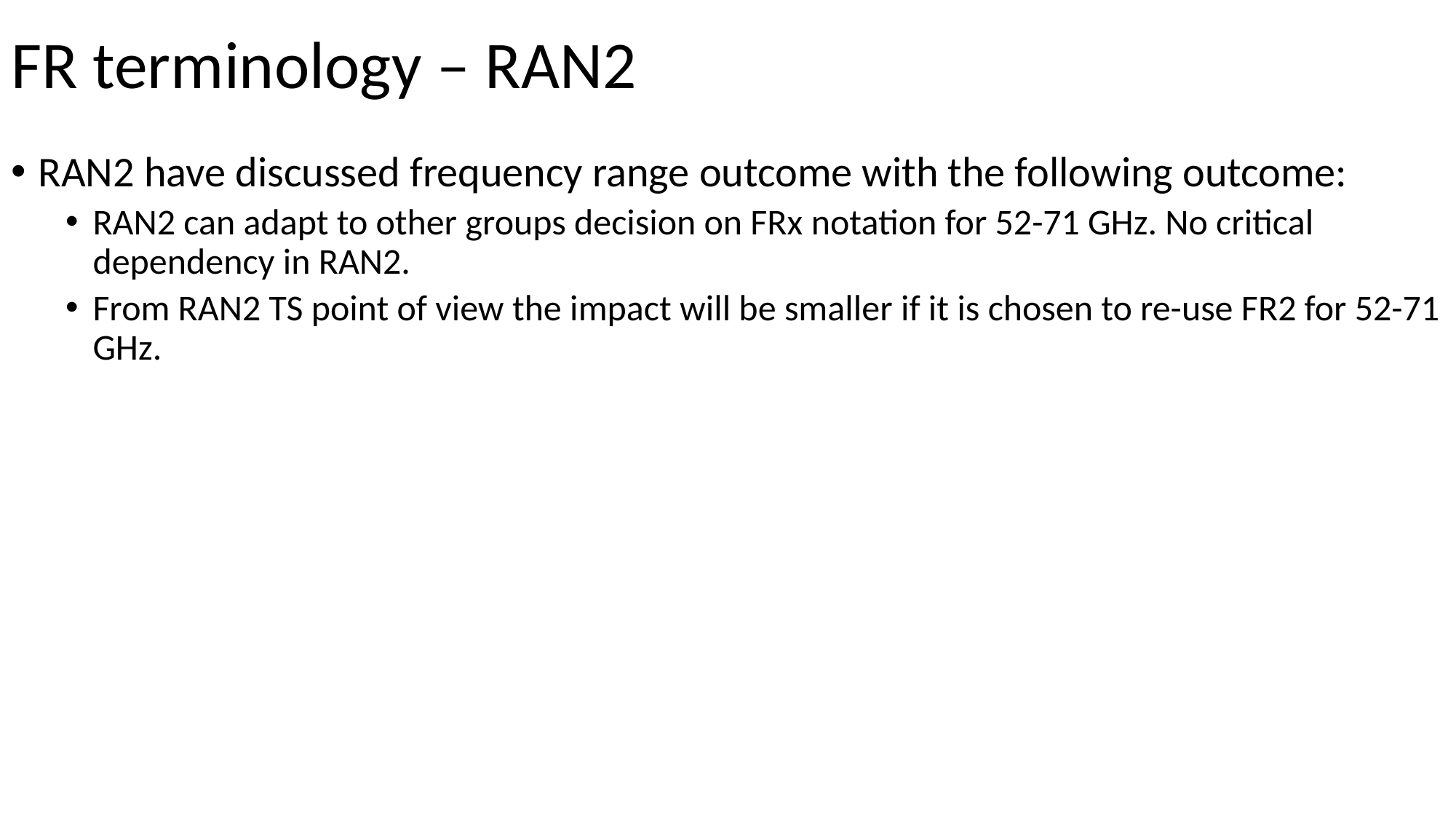

# FR terminology – RAN2
RAN2 have discussed frequency range outcome with the following outcome:
RAN2 can adapt to other groups decision on FRx notation for 52-71 GHz. No critical dependency in RAN2.
From RAN2 TS point of view the impact will be smaller if it is chosen to re-use FR2 for 52-71 GHz.